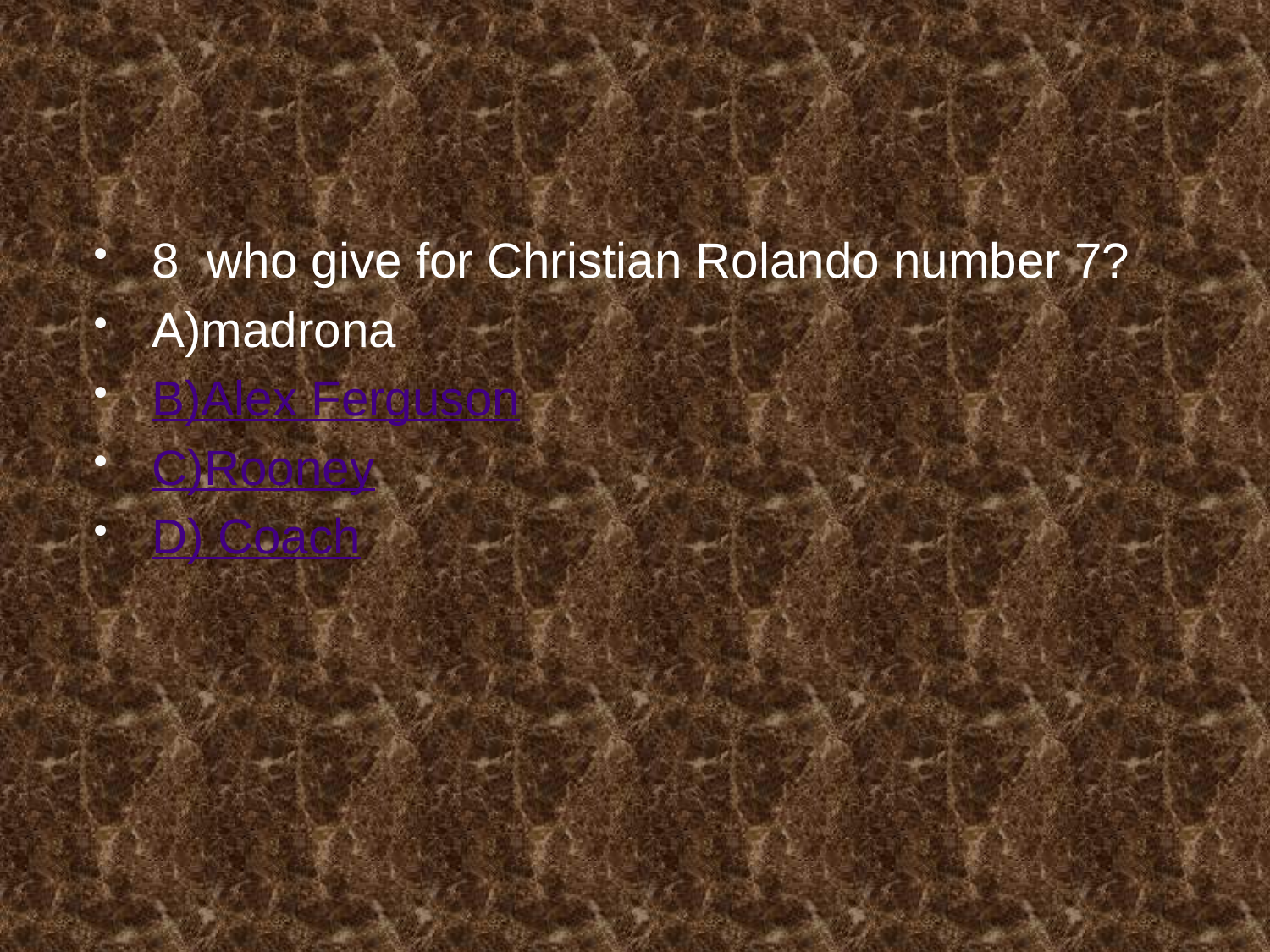

8  who give for Christian Rolando number 7?
A)madrona
B)Alex Ferguson
C)Rooney
D) Coach